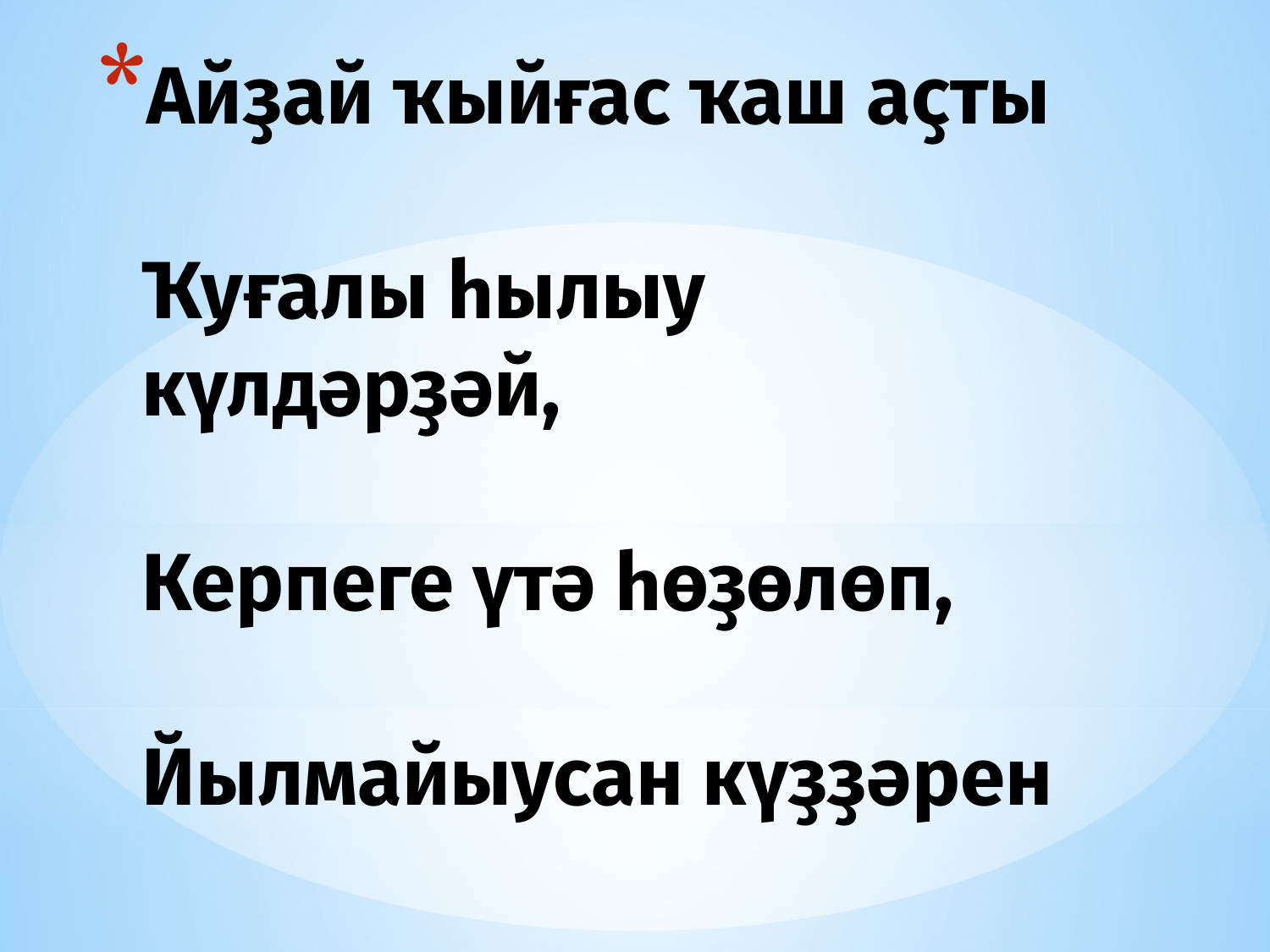

# Айҙай ҡыйғас ҡаш аҫты   Ҡуғалы һылыу күлдәрҙәй,   Керпеге үтә һөҙөлөп,   Йылмайыусан күҙҙәрен